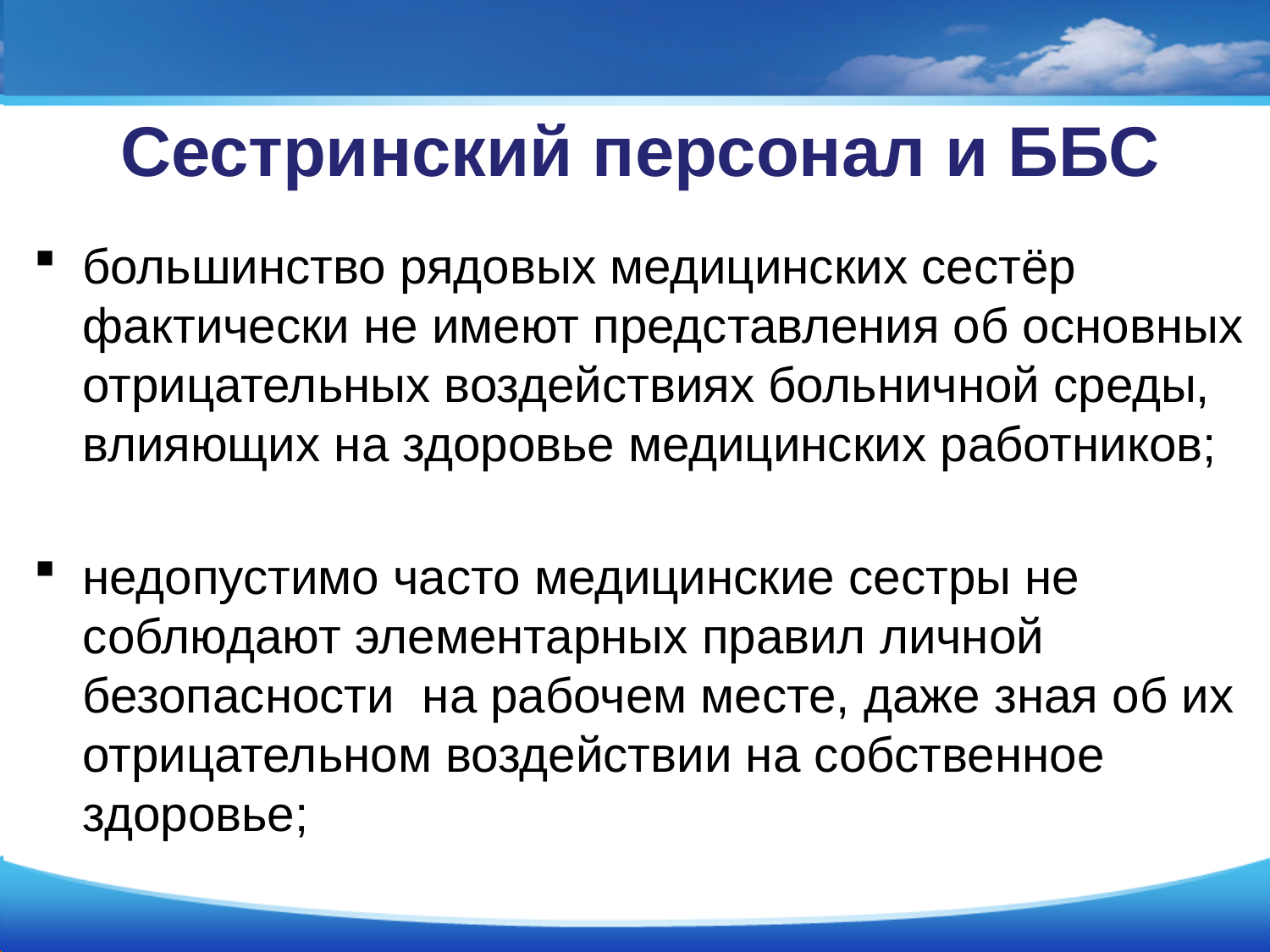

# Сестринский персонал и ББС
большинство рядовых медицинских сестёр фактически не имеют представления об основных отрицательных воздействиях больничной среды, влияющих на здоровье медицинских работников;
недопустимо часто медицинские сестры не соблюдают элементарных правил личной безопасности  на рабочем месте, даже зная об их отрицательном воздействии на собственное  здоровье;